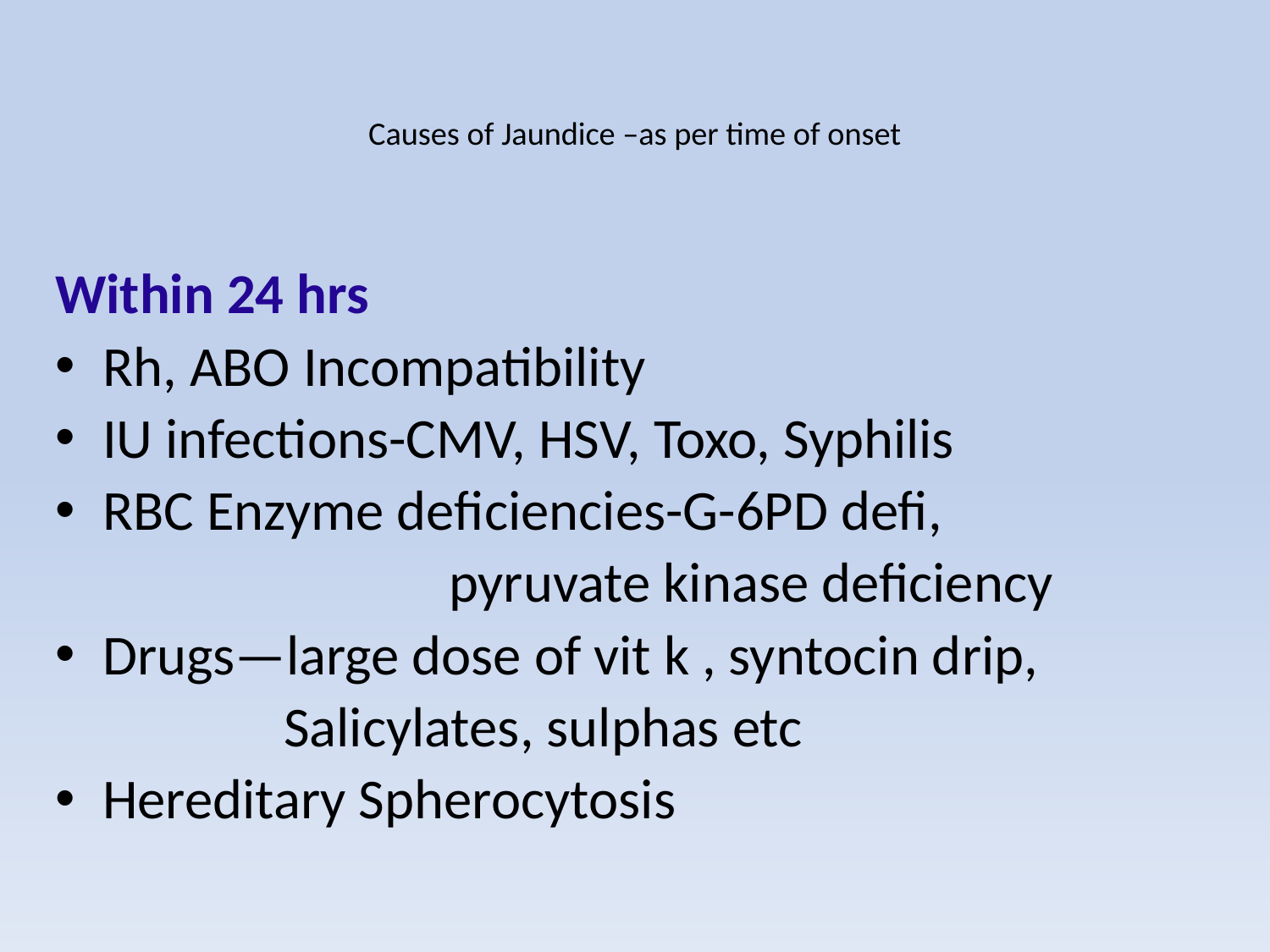

# Causes of Jaundice –as per time of onset

Within 24 hrs
Rh, ABO Incompatibility
IU infections-CMV, HSV, Toxo, Syphilis
RBC Enzyme deficiencies-G-6PD defi,
                               pyruvate kinase deficiency
Drugs—large dose of vit k , syntocin drip,
                  Salicylates, sulphas etc
Hereditary Spherocytosis